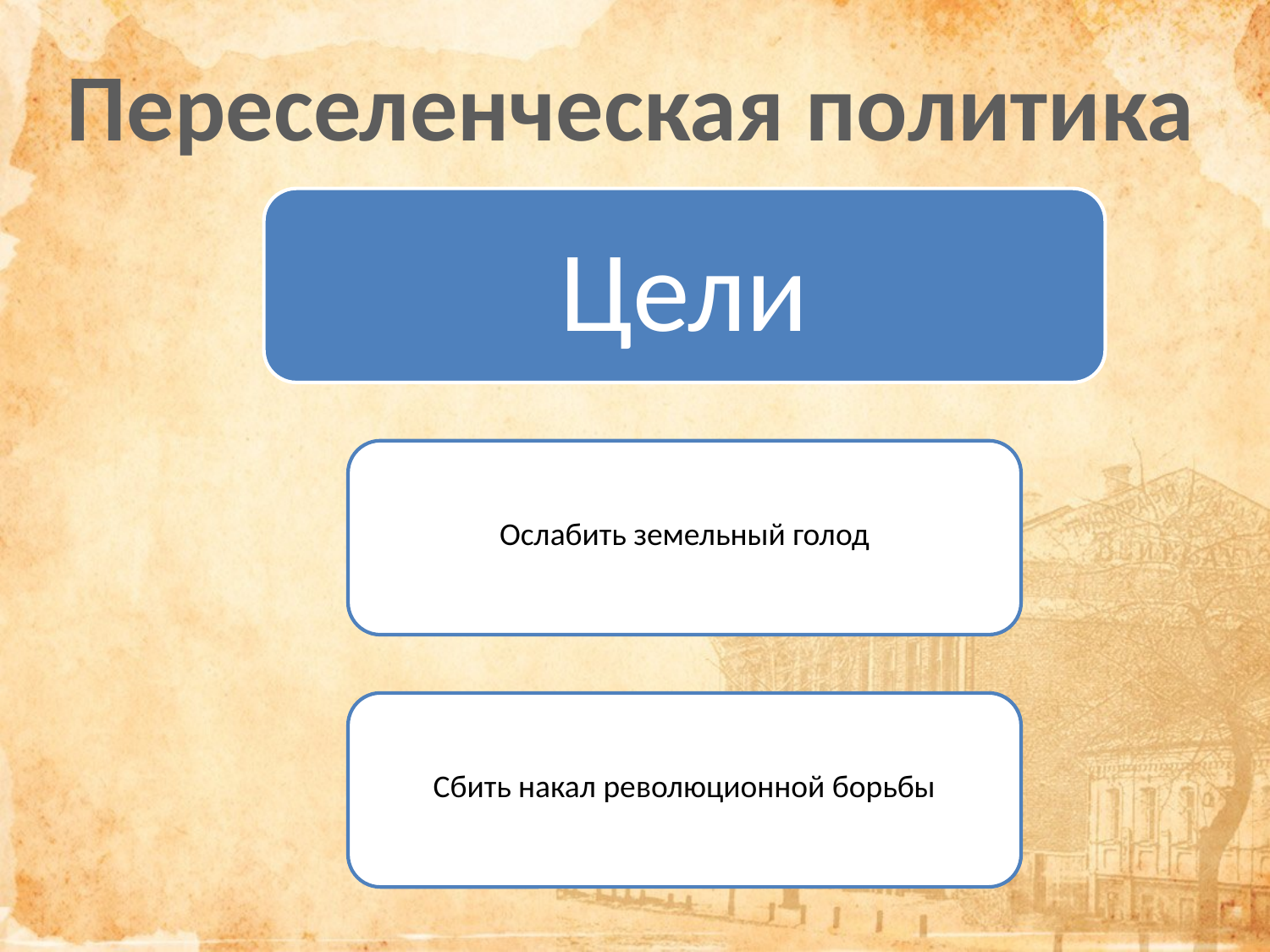

Переселенческая политика
Цели
Ослабить земельный голод
Сбить накал революционной борьбы